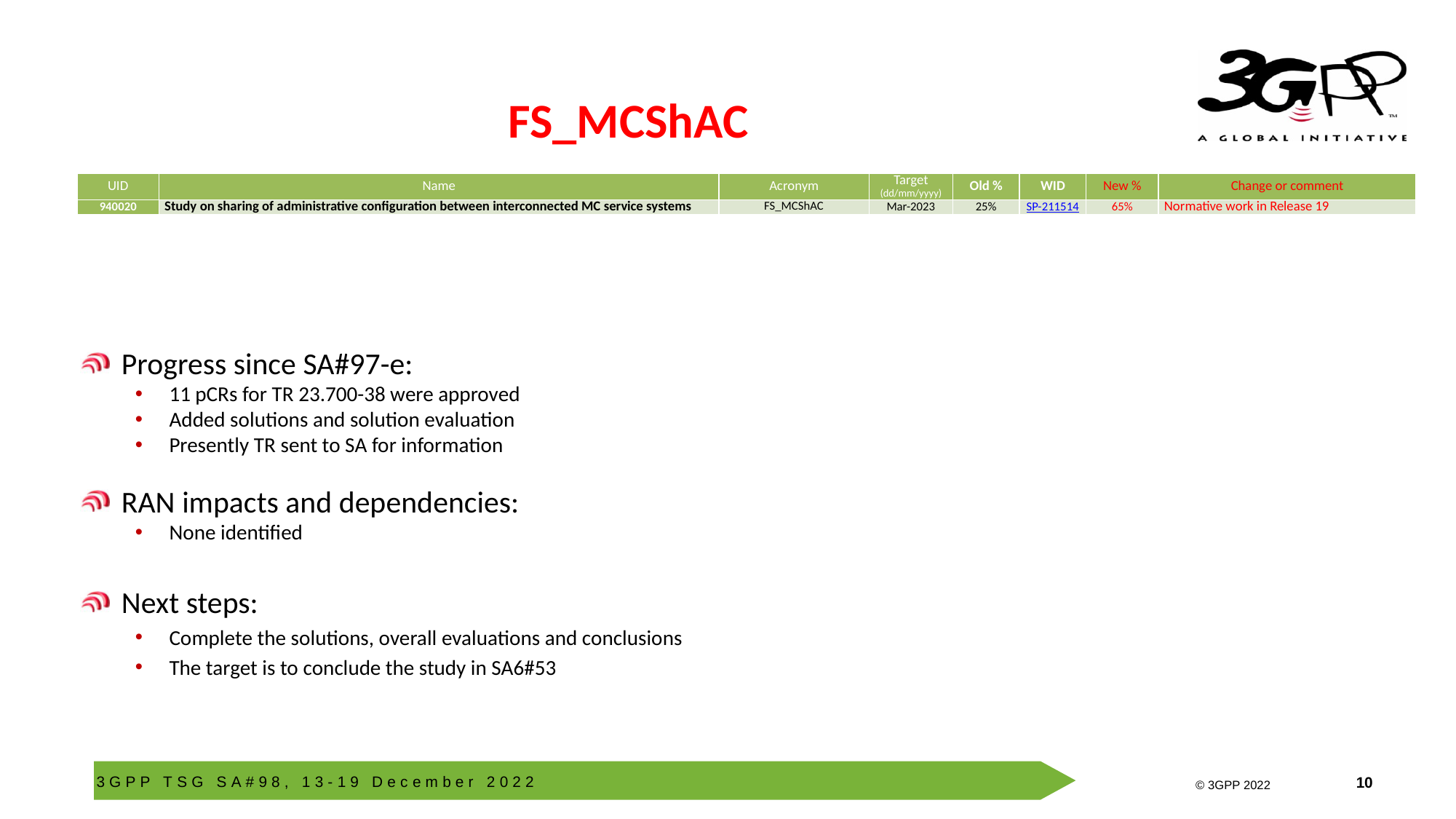

# FS_MCShAC
| UID | Name | Acronym | Target (dd/mm/yyyy) | Old % | WID | New % | Change or comment |
| --- | --- | --- | --- | --- | --- | --- | --- |
| 940020 | Study on sharing of administrative configuration between interconnected MC service systems | FS\_MCShAC | Mar-2023 | 25% | SP-211514 | 65% | Normative work in Release 19 |
Progress since SA#97-e:
11 pCRs for TR 23.700-38 were approved
Added solutions and solution evaluation
Presently TR sent to SA for information

RAN impacts and dependencies:
None identified

Next steps:
Complete the solutions, overall evaluations and conclusions
The target is to conclude the study in SA6#53